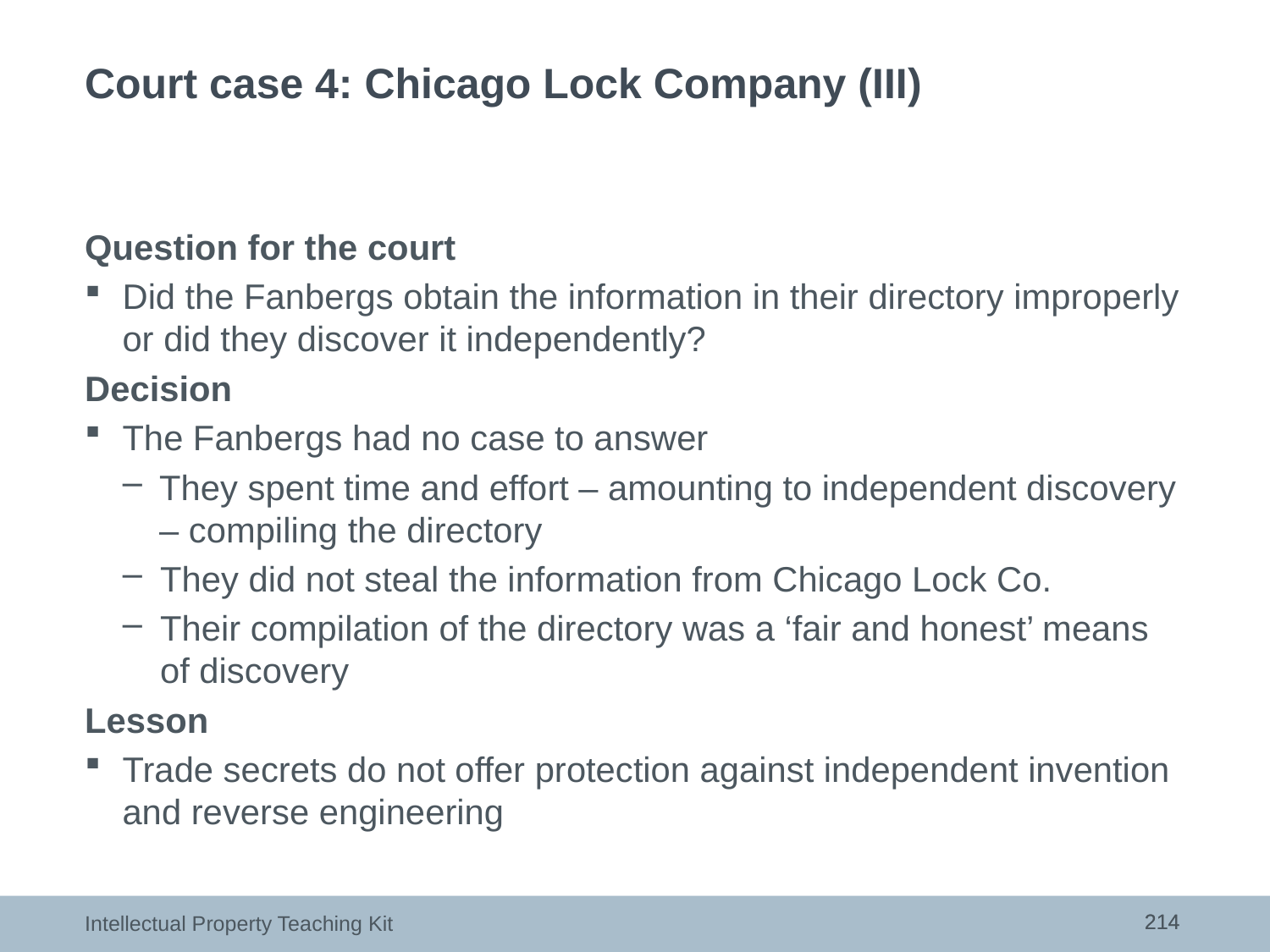

# Court case 4: Chicago Lock Company (III)
Question for the court
Did the Fanbergs obtain the information in their directory improperly or did they discover it independently?
Decision
The Fanbergs had no case to answer
They spent time and effort – amounting to independent discovery – compiling the directory
They did not steal the information from Chicago Lock Co.
Their compilation of the directory was a ‘fair and honest’ means of discovery
Lesson
Trade secrets do not offer protection against independent invention and reverse engineering

214
214
Intellectual Property Teaching Kit